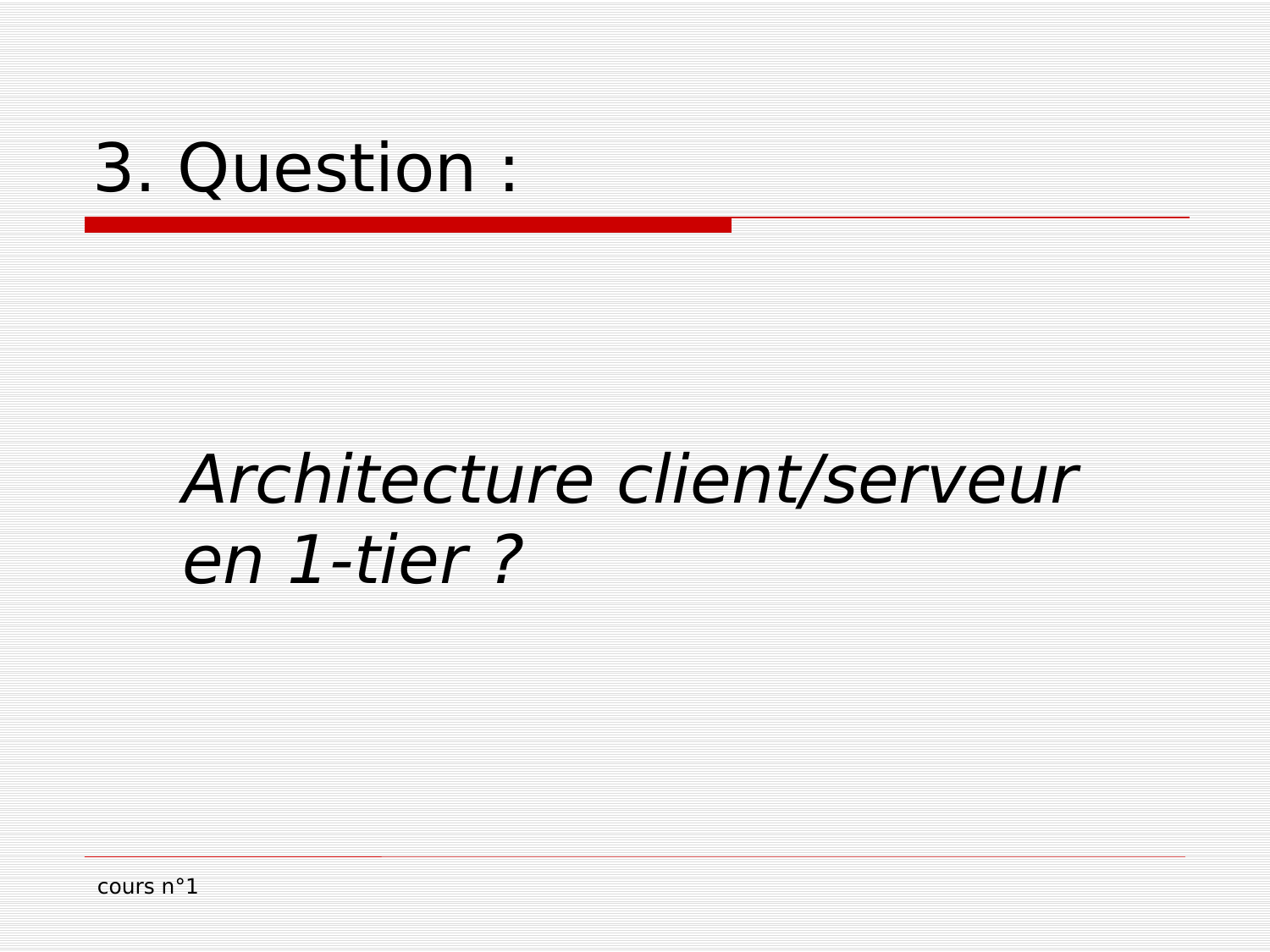

# 3. Question :

Architecture client/serveur
en 1-tier ?
cours n°1